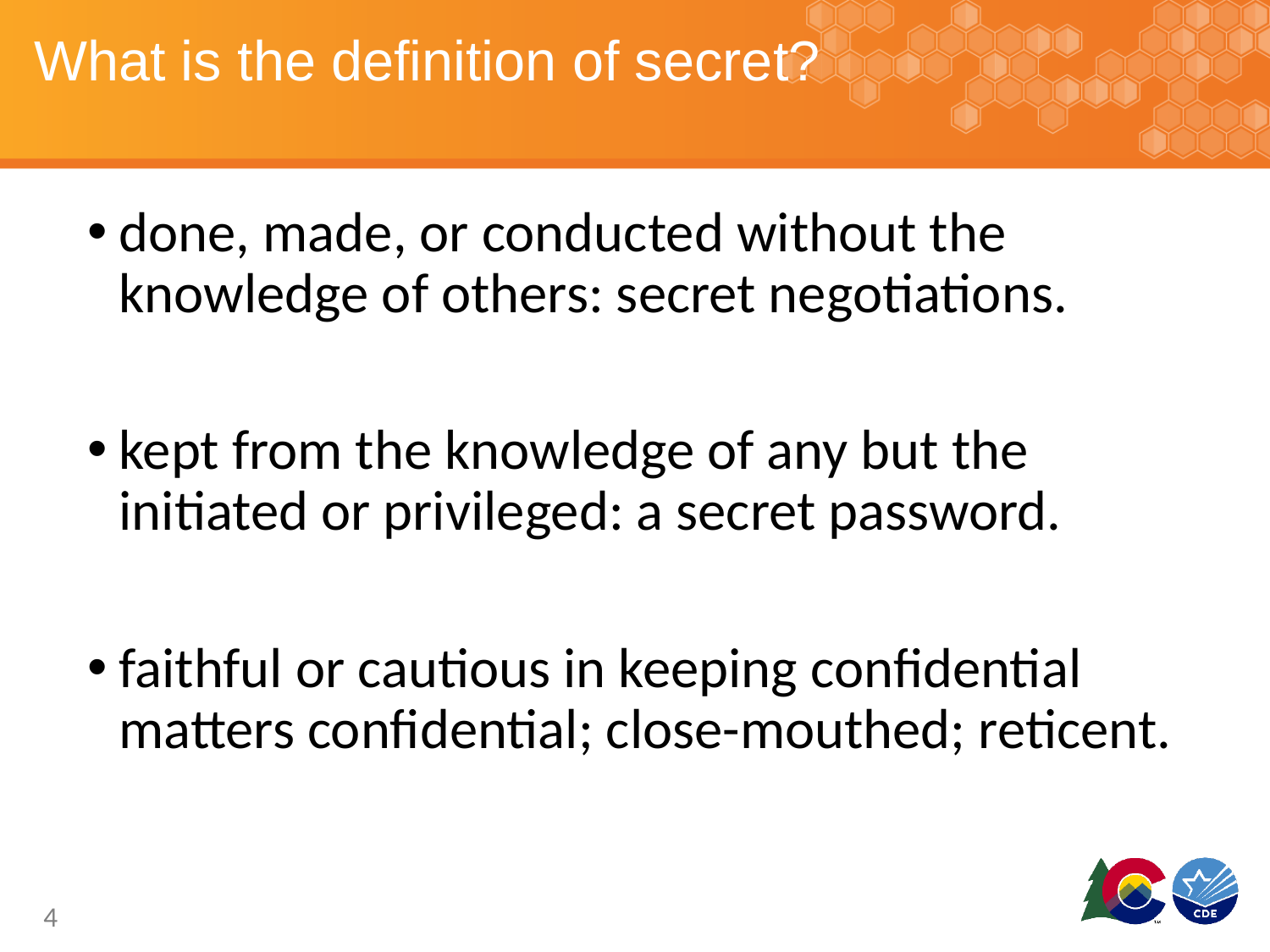

# What is the definition of secret?
done, made, or conducted without the knowledge of others: secret negotiations.

kept from the knowledge of any but the initiated or privileged: a secret password.

faithful or cautious in keeping confidential matters confidential; close-mouthed; reticent.

4